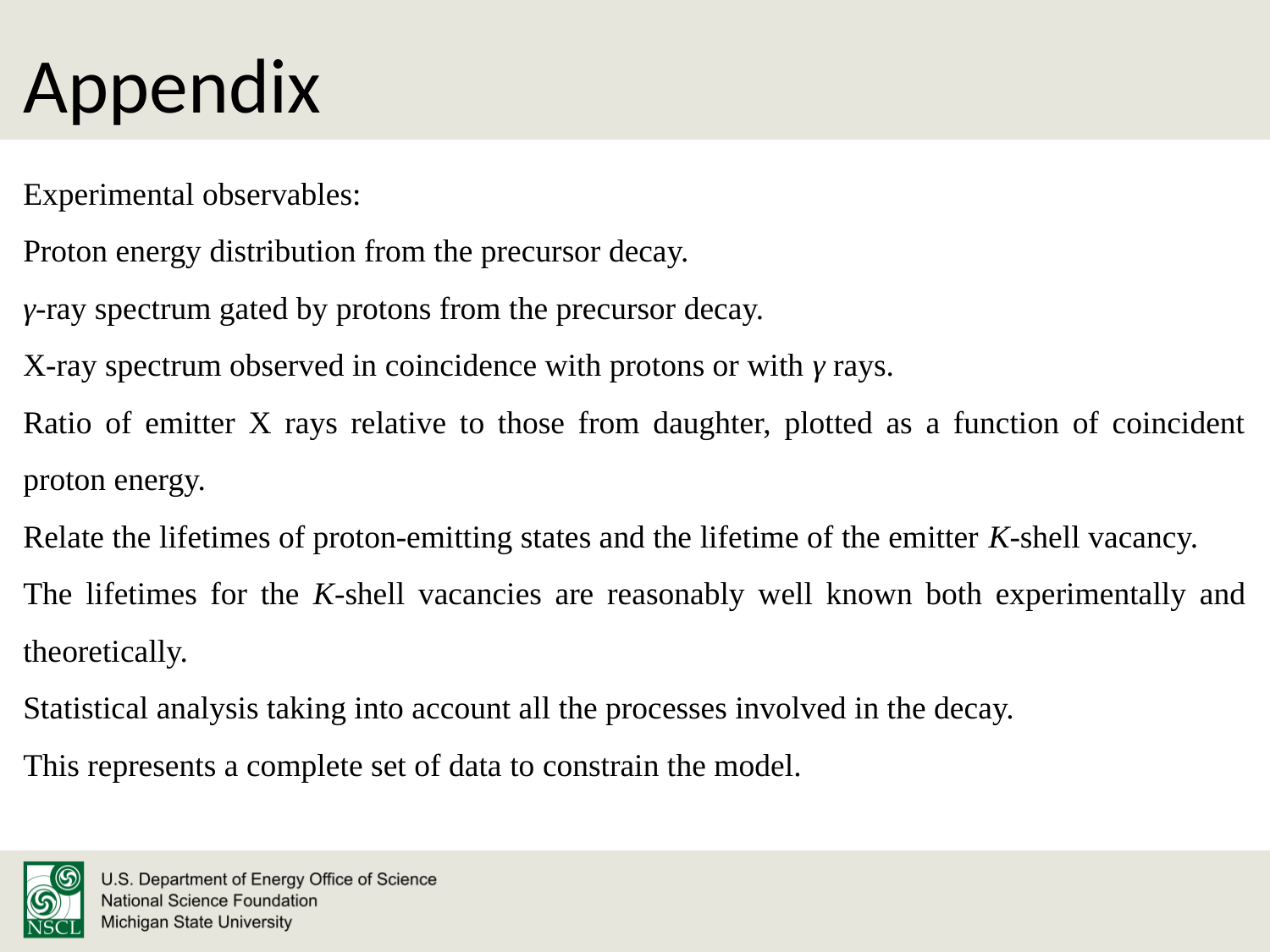

L. Sun, JINA-CEE Frontiers 2019
, Slide 252
# Appendix
Experimental observables:
Proton energy distribution from the precursor decay.
γ-ray spectrum gated by protons from the precursor decay.
X-ray spectrum observed in coincidence with protons or with γ rays.
Ratio of emitter X rays relative to those from daughter, plotted as a function of coincident proton energy.
Relate the lifetimes of proton-emitting states and the lifetime of the emitter K-shell vacancy.
The lifetimes for the K-shell vacancies are reasonably well known both experimentally and theoretically.
Statistical analysis taking into account all the processes involved in the decay.
This represents a complete set of data to constrain the model.